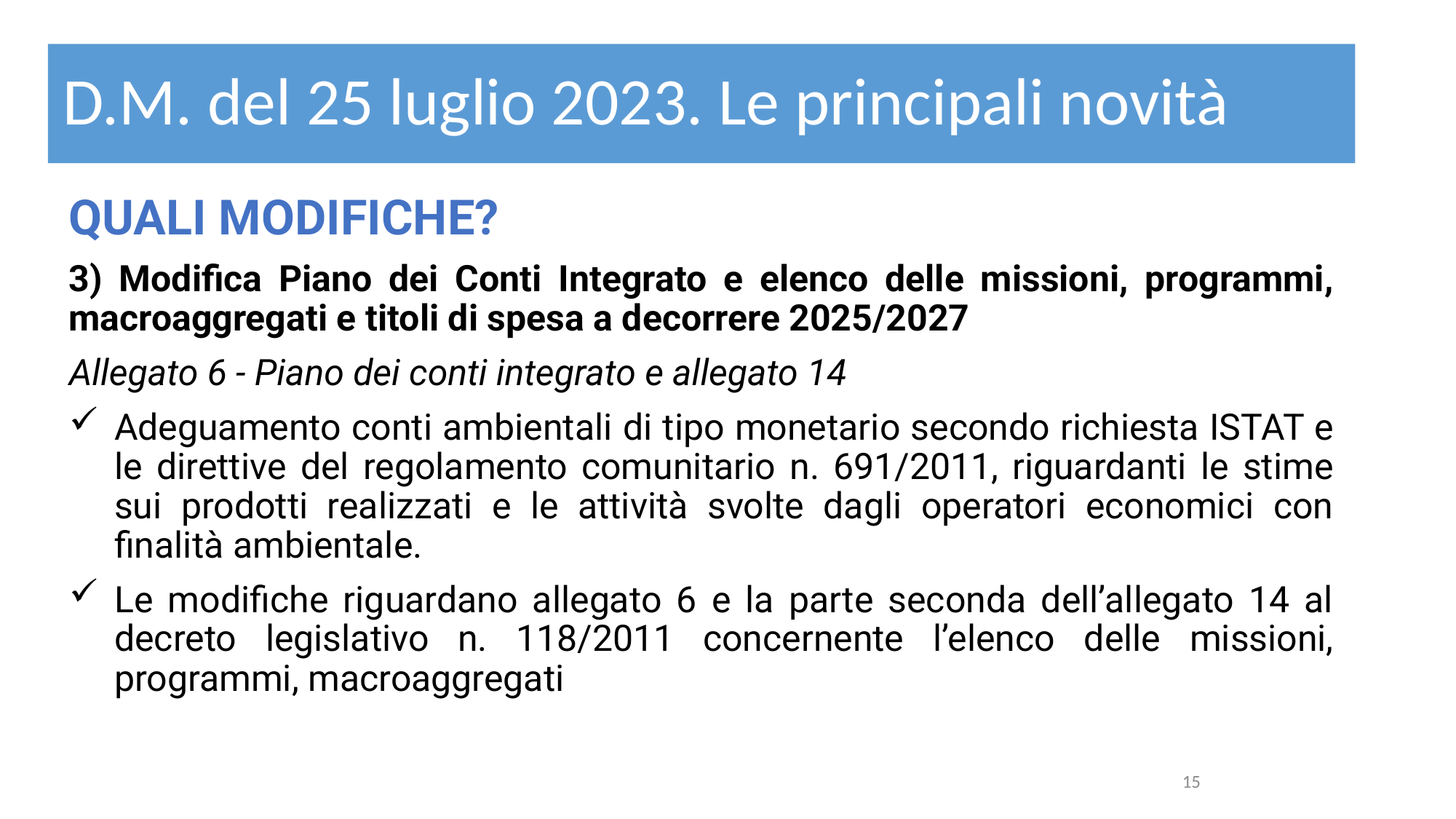

D.M. del 25 luglio 2023. Le principali novità
QUALI MODIFICHE?
3) Modifica Piano dei Conti Integrato e elenco delle missioni, programmi, macroaggregati e titoli di spesa a decorrere 2025/2027
Allegato 6 - Piano dei conti integrato e allegato 14
Adeguamento conti ambientali di tipo monetario secondo richiesta ISTAT e le direttive del regolamento comunitario n. 691/2011, riguardanti le stime sui prodotti realizzati e le attività svolte dagli operatori economici con finalità ambientale.
Le modifiche riguardano allegato 6 e la parte seconda dell’allegato 14 al decreto legislativo n. 118/2011 concernente l’elenco delle missioni, programmi, macroaggregati
15